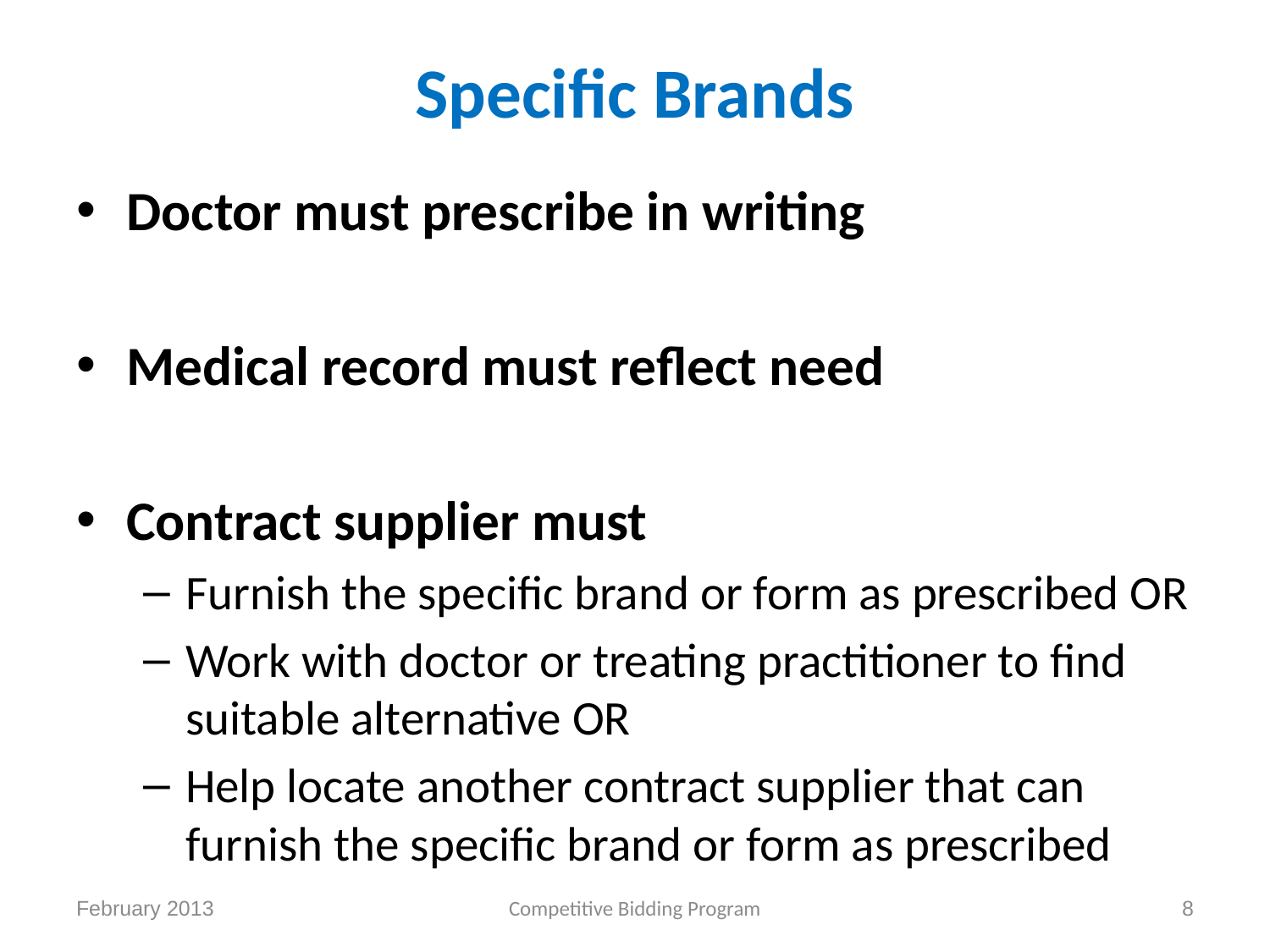

# Specific Brands
Doctor must prescribe in writing

Medical record must reflect need

Contract supplier must
Furnish the specific brand or form as prescribed OR
Work with doctor or treating practitioner to find suitable alternative OR
Help locate another contract supplier that can furnish the specific brand or form as prescribed

February 2013
Competitive Bidding Program
8